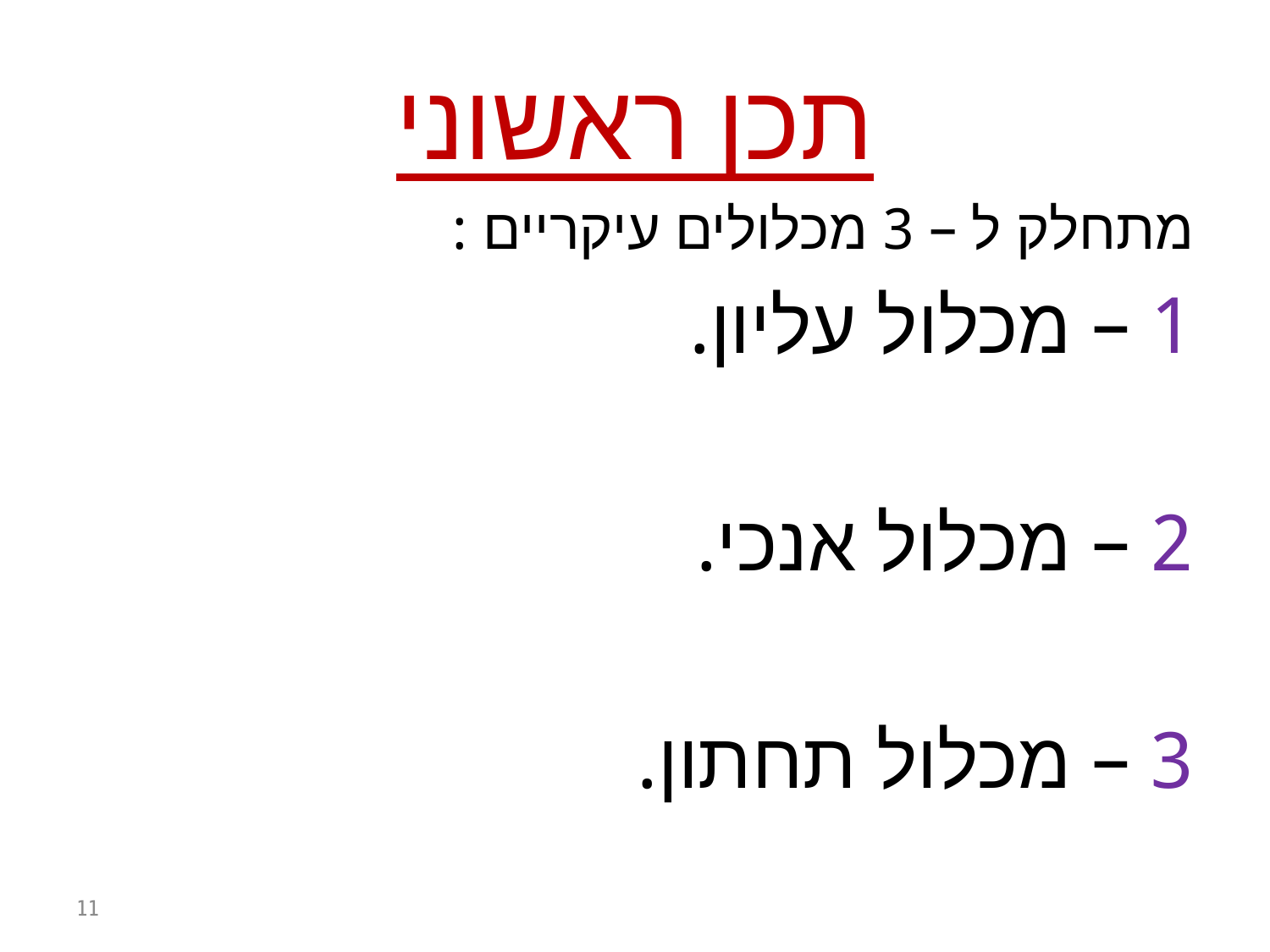

# תכן ראשוני
מתחלק ל – 3 מכלולים עיקריים :
1 – מכלול עליון.

2 – מכלול אנכי.

3 – מכלול תחתון.

11